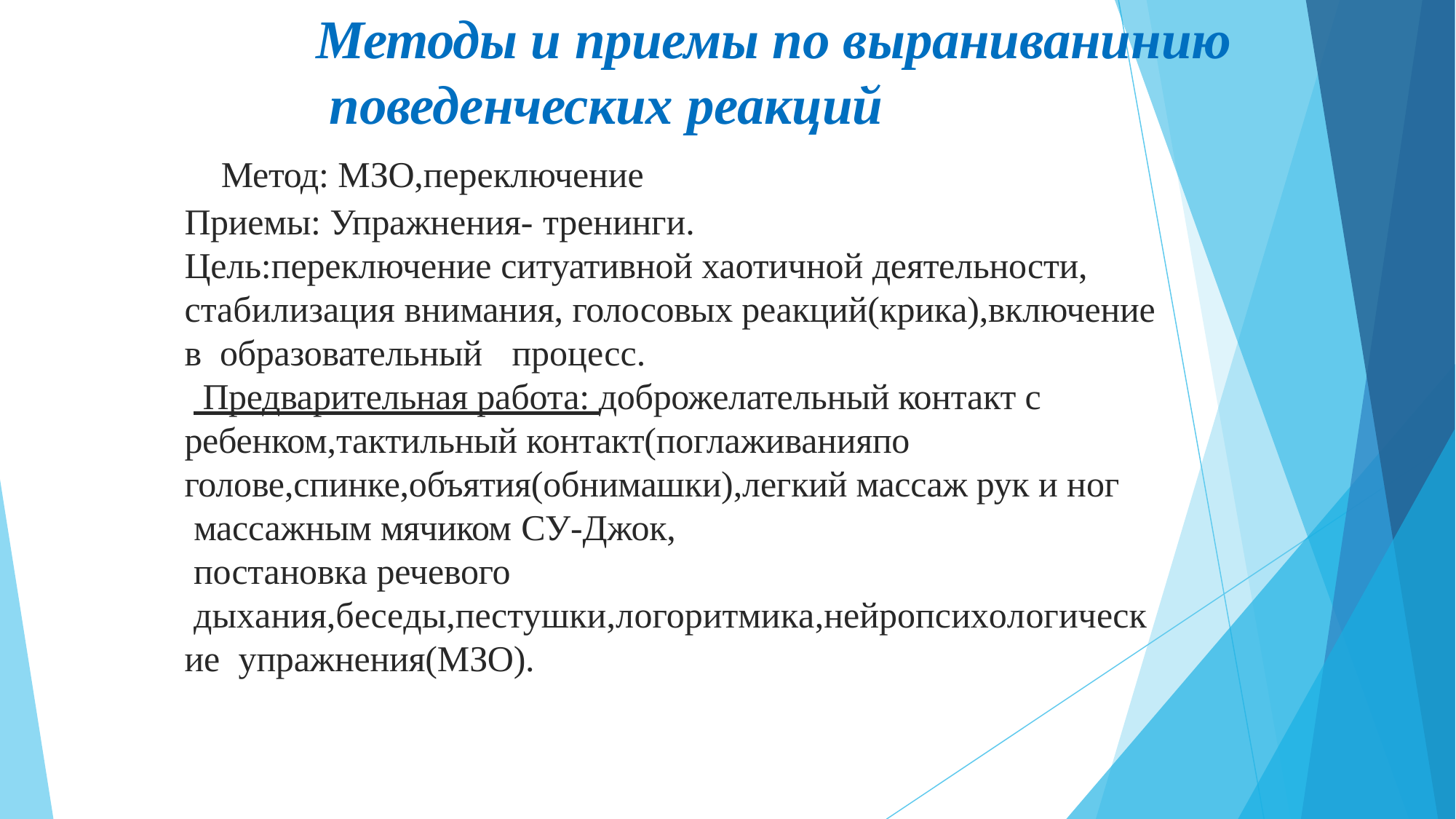

# Методы и приемы по выраниванинию  поведенческих реакций
Метод: МЗО,переключение
Приемы: Упражнения- тренинги.
Цель:переключение ситуативной хаотичной деятельности,  стабилизация внимания, голосовых реакций(крика),включение в  образовательный	процесс.
 Предварительная работа: доброжелательный контакт с  ребенком,тактильный контакт(поглаживанияпо  голове,спинке,объятия(обнимашки),легкий массаж рук и ног  массажным мячиком СУ-Джок,
постановка речевого
дыхания,беседы,пестушки,логоритмика,нейропсихологические  упражнения(МЗО).